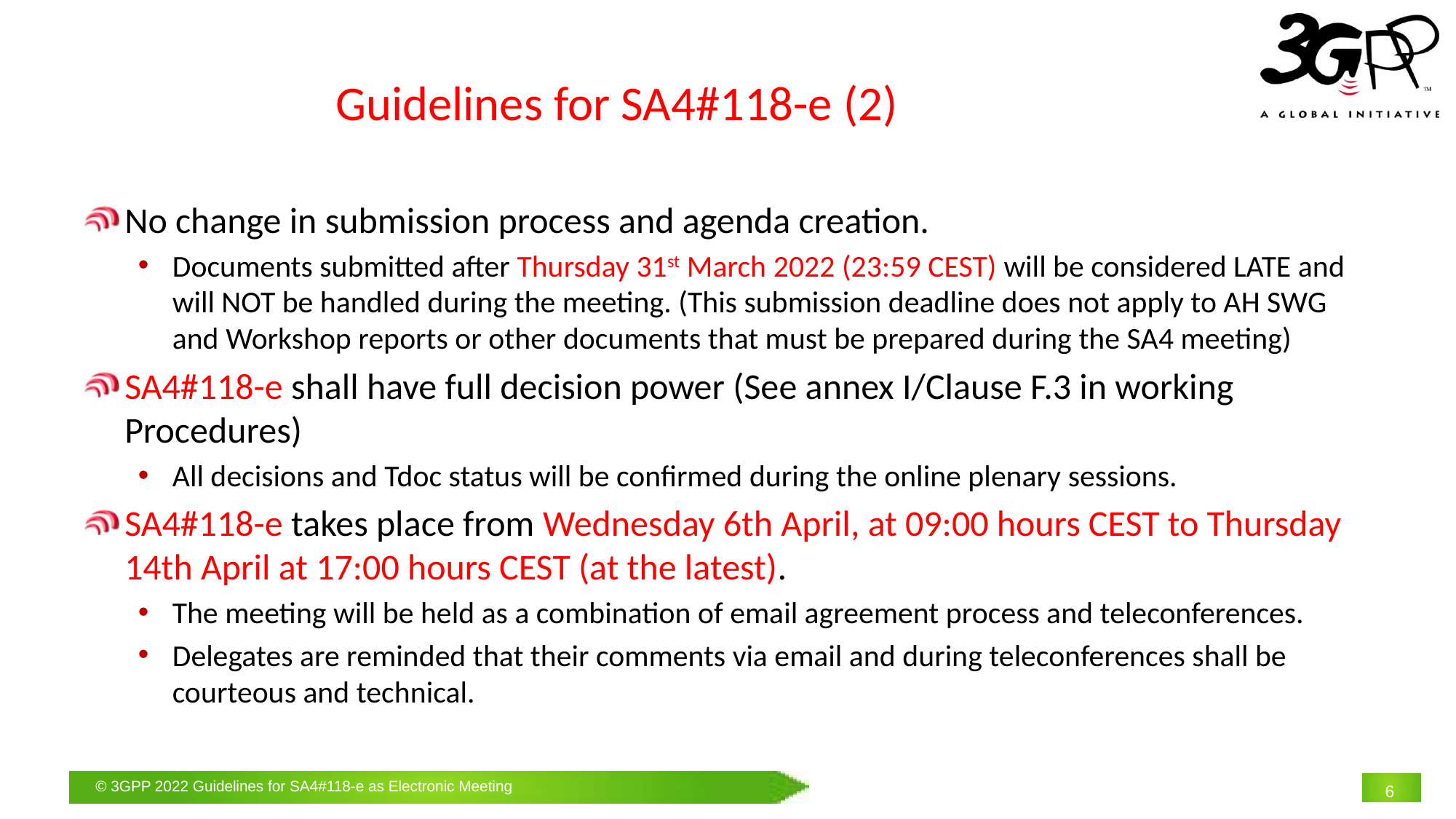

# Guidelines for SA4#118-e (2)
No change in submission process and agenda creation.
Documents submitted after Thursday 31st March 2022 (23:59 CEST) will be considered LATE and will NOT be handled during the meeting. (This submission deadline does not apply to AH SWG and Workshop reports or other documents that must be prepared during the SA4 meeting)
SA4#118-e shall have full decision power (See annex I/Clause F.3 in working Procedures)
All decisions and Tdoc status will be confirmed during the online plenary sessions.
SA4#118-e takes place from Wednesday 6th April, at 09:00 hours CEST to Thursday 14th April at 17:00 hours CEST (at the latest).
The meeting will be held as a combination of email agreement process and teleconferences.
Delegates are reminded that their comments via email and during teleconferences shall be courteous and technical.

6